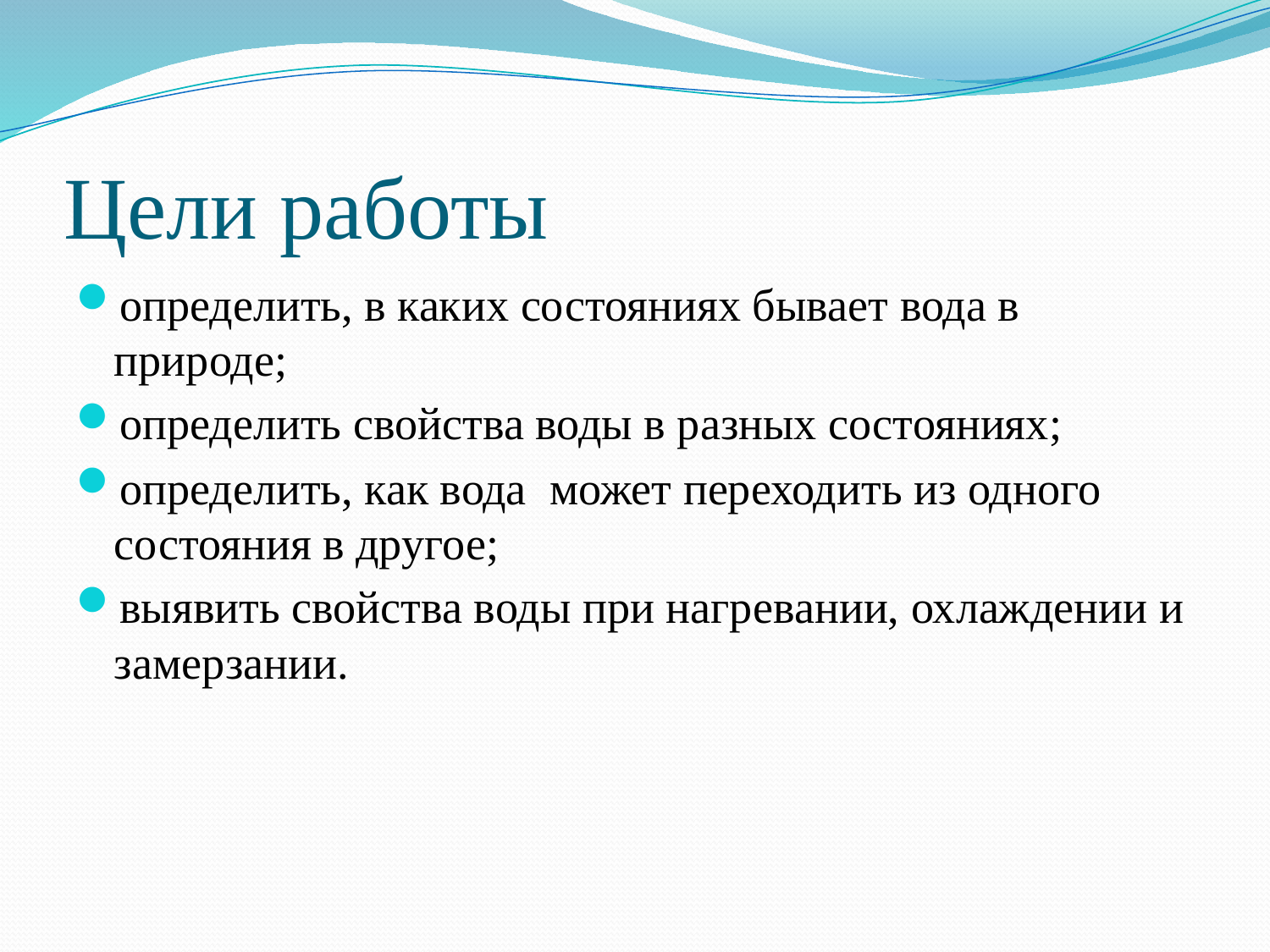

# Цели работы
определить, в каких состояниях бывает вода в природе;
определить свойства воды в разных состояниях;
определить, как вода  может переходить из одного состояния в другое;
выявить свойства воды при нагревании, охлаждении и замерзании.